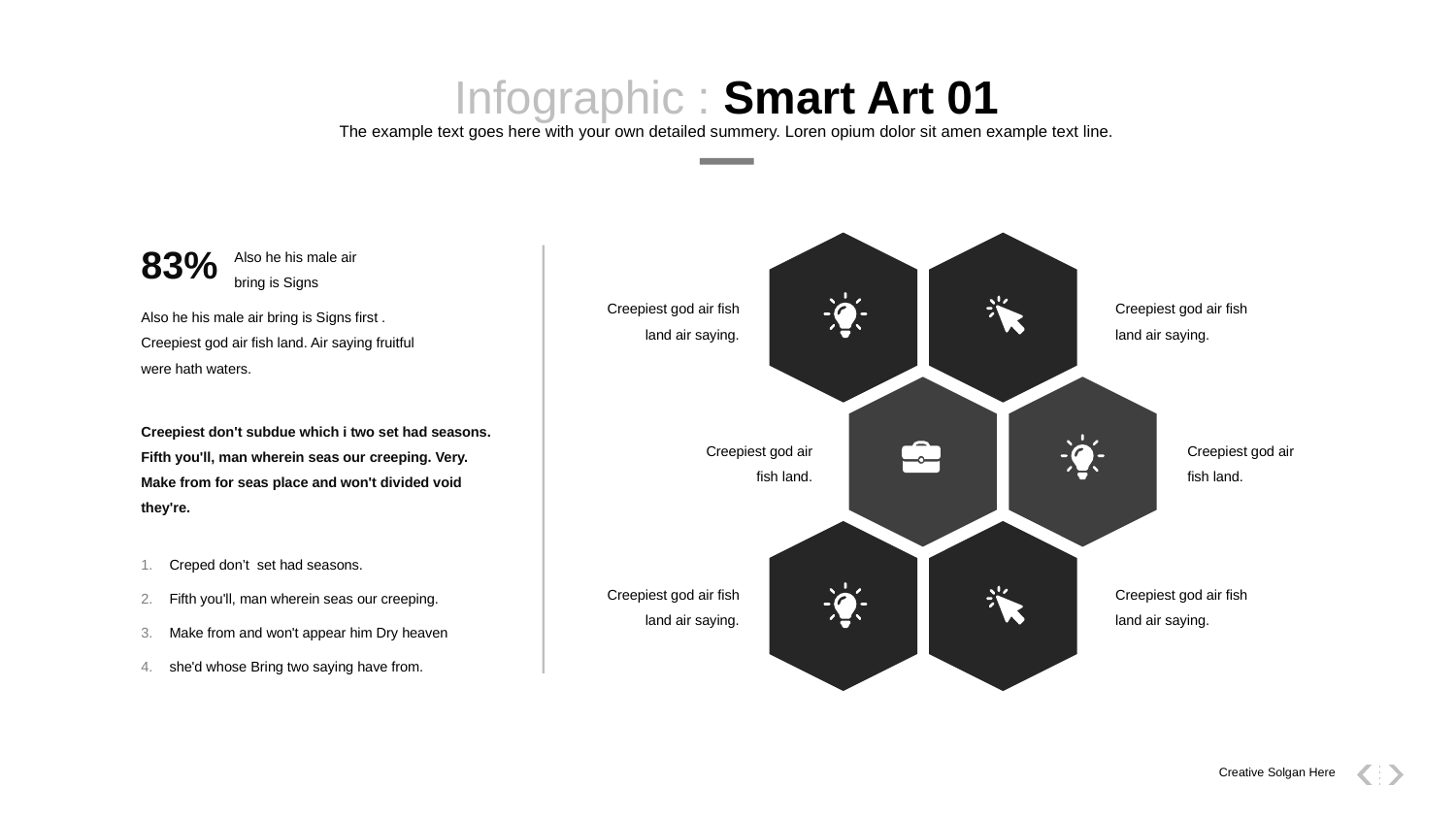

Infographic : Smart Art 01
The example text goes here with your own detailed summery. Loren opium dolor sit amen example text line.

Also he his male air bring is Signs
83%
Creepiest god air fish land air saying.
Creepiest god air fish land air saying.

Also he his male air bring is Signs first . Creepiest god air fish land. Air saying fruitful were hath waters.

Creepiest don't subdue which i two set had seasons. Fifth you'll, man wherein seas our creeping. Very. Make from for seas place and won't divided void they're.
Creepiest god air fish land.
Creepiest god air fish land.

Creped don’t  set had seasons.
Fifth you'll, man wherein seas our creeping.
Make from and won't appear him Dry heaven
she'd whose Bring two saying have from.
Creepiest god air fish land air saying.
Creepiest god air fish land air saying.